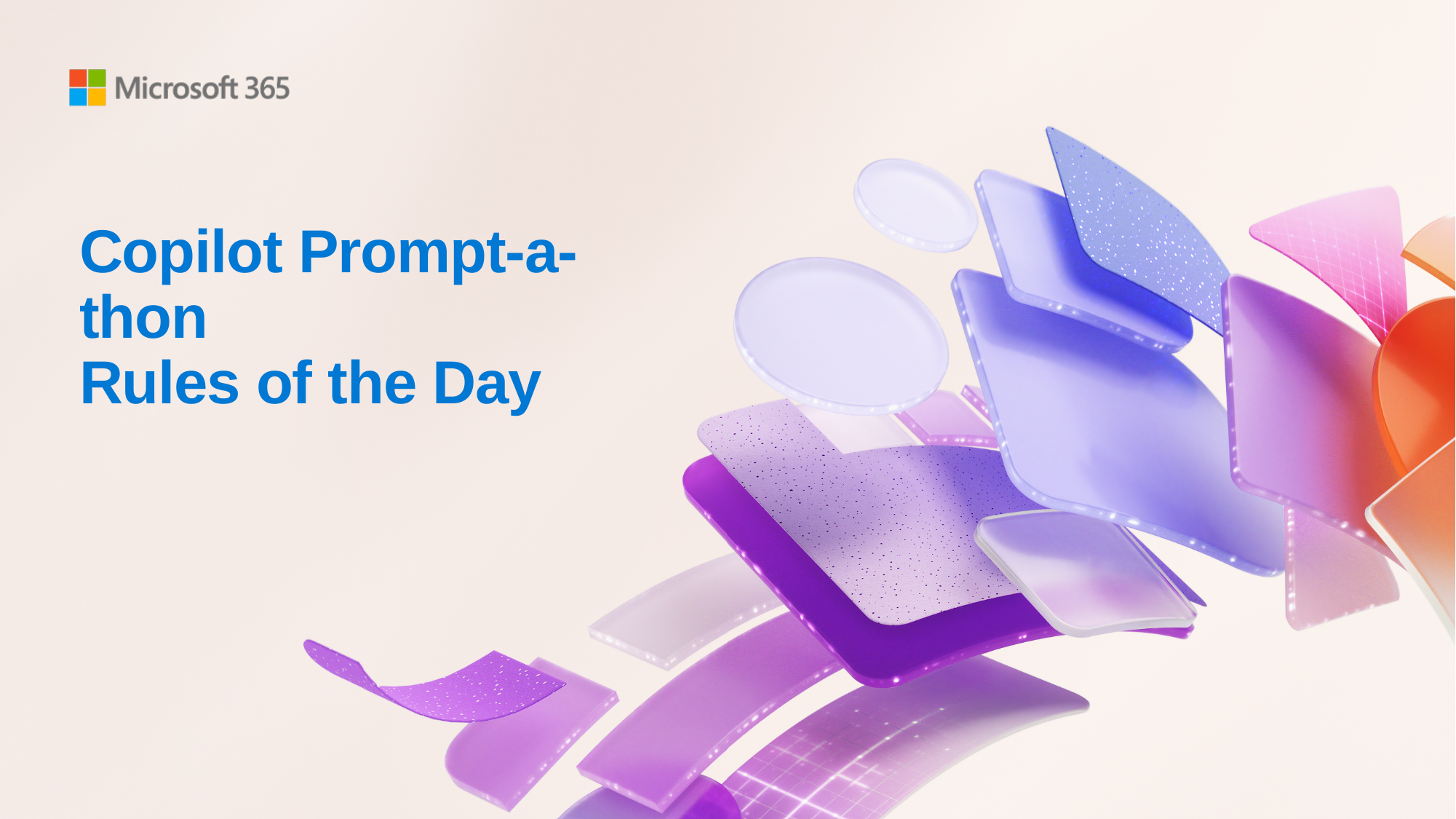

# Copilot Prompt-a-thon
Rules of the Day